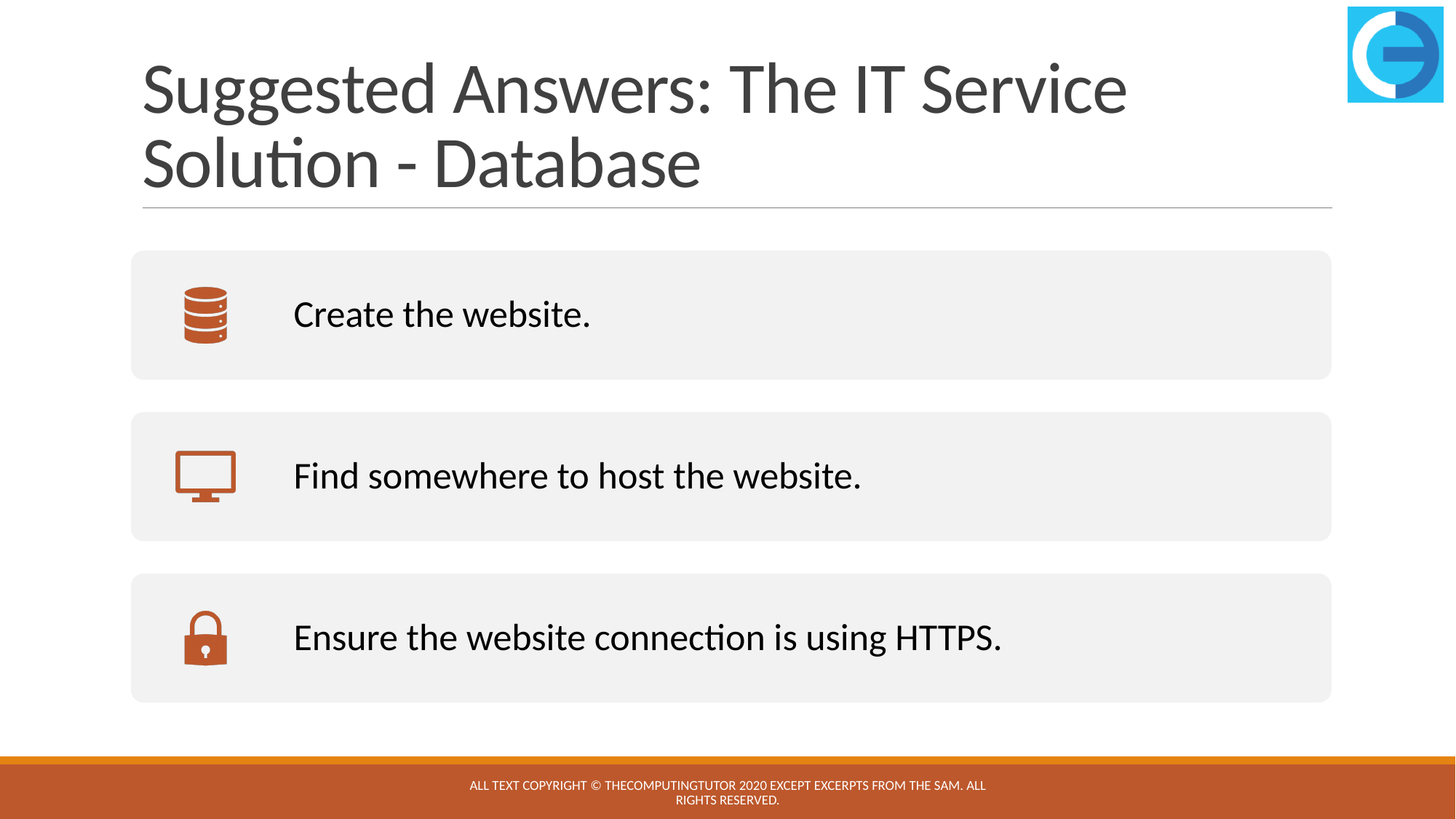

# Suggested Answers: The IT Service Solution - Database
Create the website.
Find somewhere to host the website.
Ensure the website connection is using HTTPS.
All text copyright © TheComputingTutor 2020 except excerpts from the SAM. All rights Reserved.